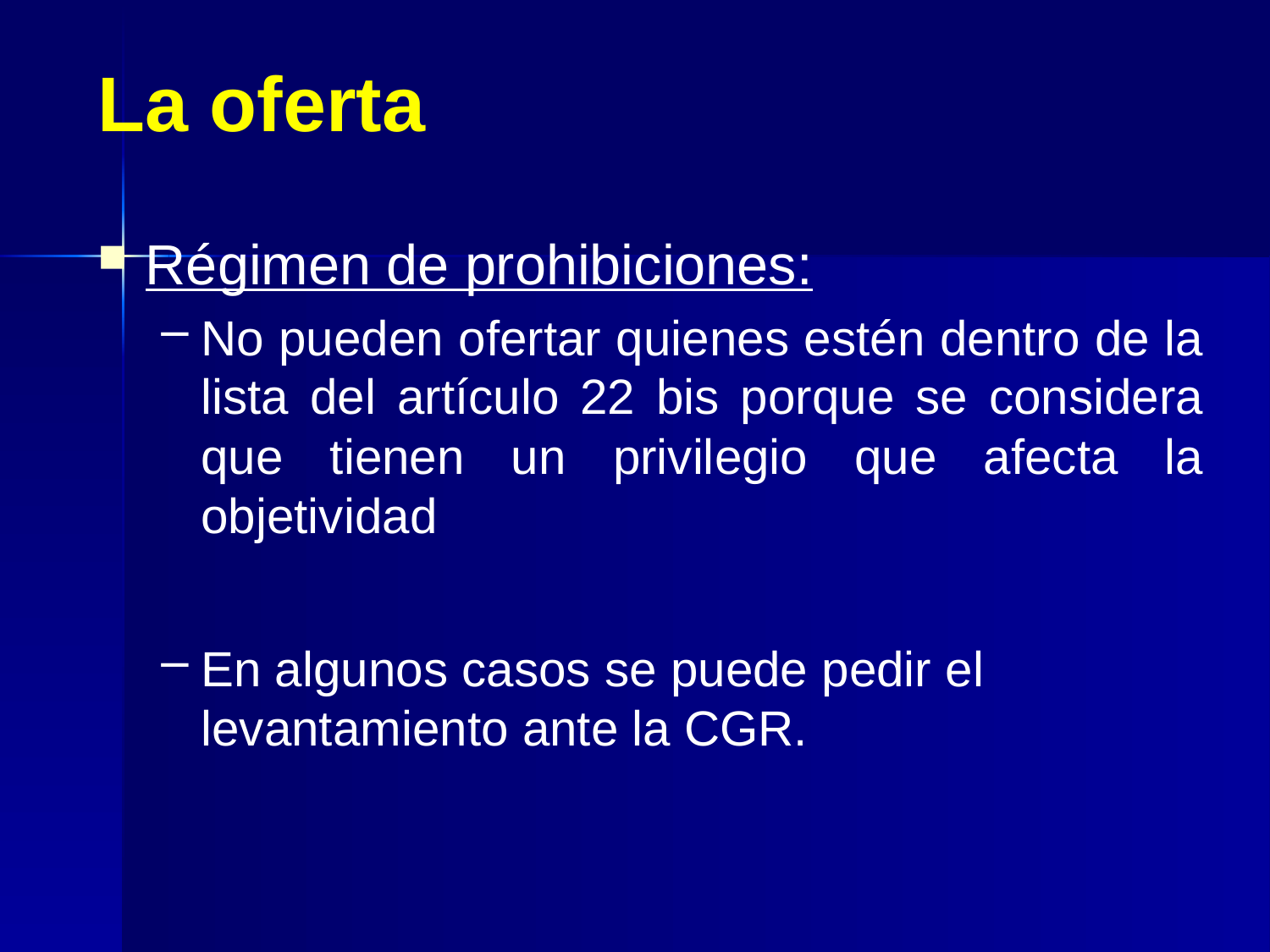

# La oferta
Régimen de prohibiciones:
No pueden ofertar quienes estén dentro de la lista del artículo 22 bis porque se considera que tienen un privilegio que afecta la objetividad

En algunos casos se puede pedir el levantamiento ante la CGR.